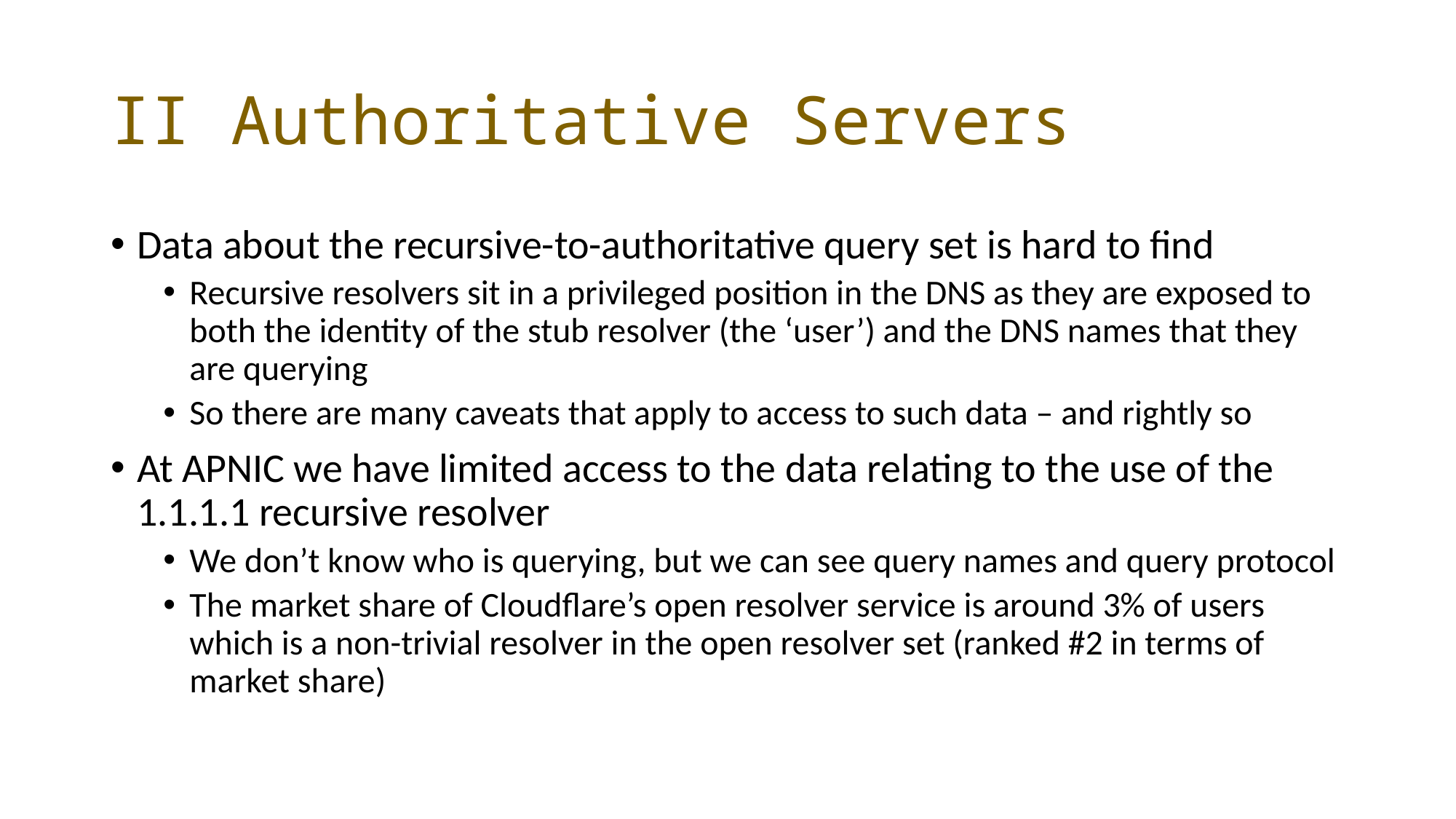

# II Authoritative Servers
Data about the recursive-to-authoritative query set is hard to find
Recursive resolvers sit in a privileged position in the DNS as they are exposed to both the identity of the stub resolver (the ‘user’) and the DNS names that they are querying
So there are many caveats that apply to access to such data – and rightly so
At APNIC we have limited access to the data relating to the use of the 1.1.1.1 recursive resolver
We don’t know who is querying, but we can see query names and query protocol
The market share of Cloudflare’s open resolver service is around 3% of users which is a non-trivial resolver in the open resolver set (ranked #2 in terms of market share)